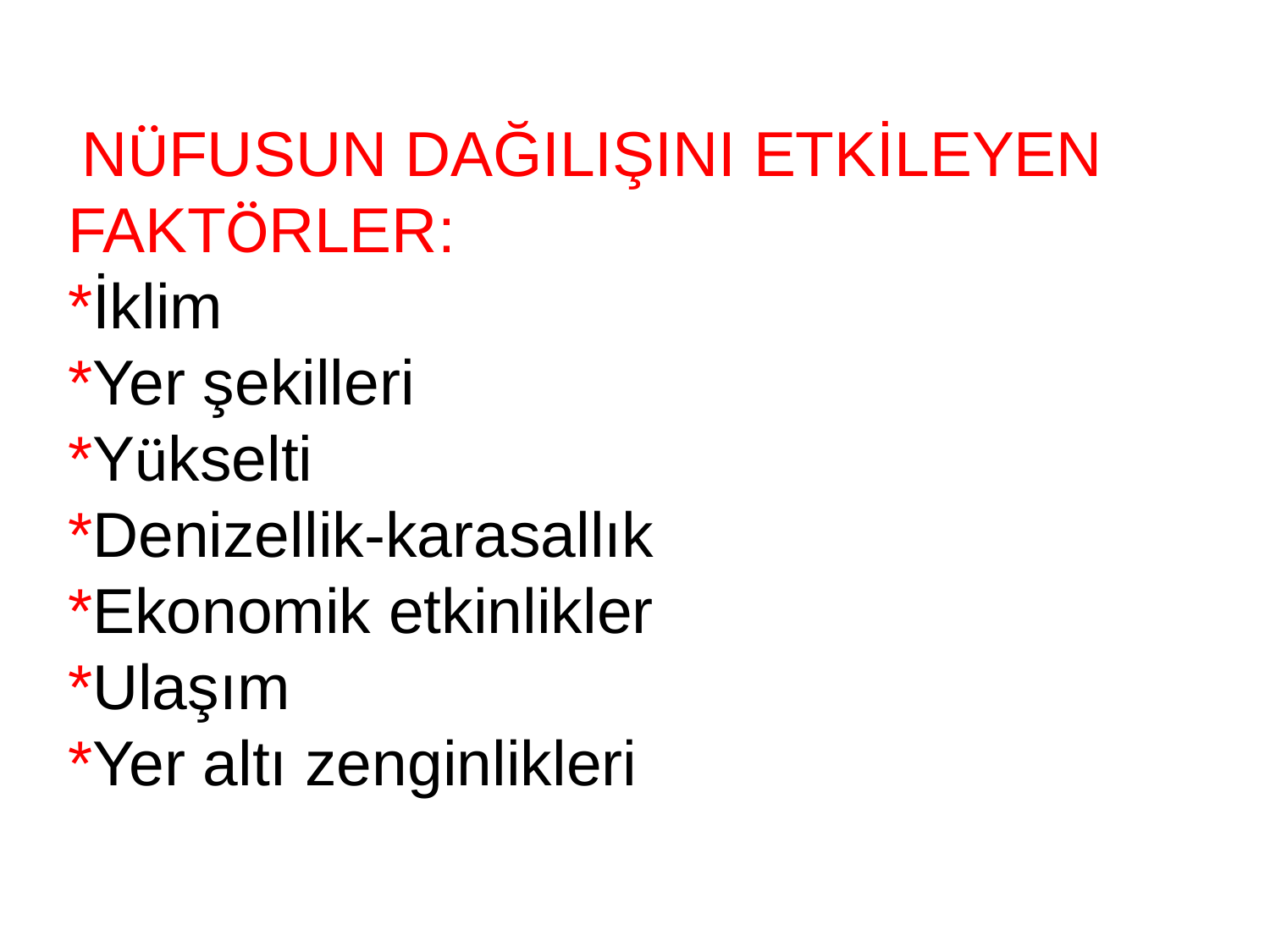

NÜFUSUN DAĞILIŞINI ETKİLEYEN FAKTÖRLER:
*İklim
*Yer şekilleri
*Yükselti
*Denizellik-karasallık
*Ekonomik etkinlikler
*Ulaşım
*Yer altı zenginlikleri